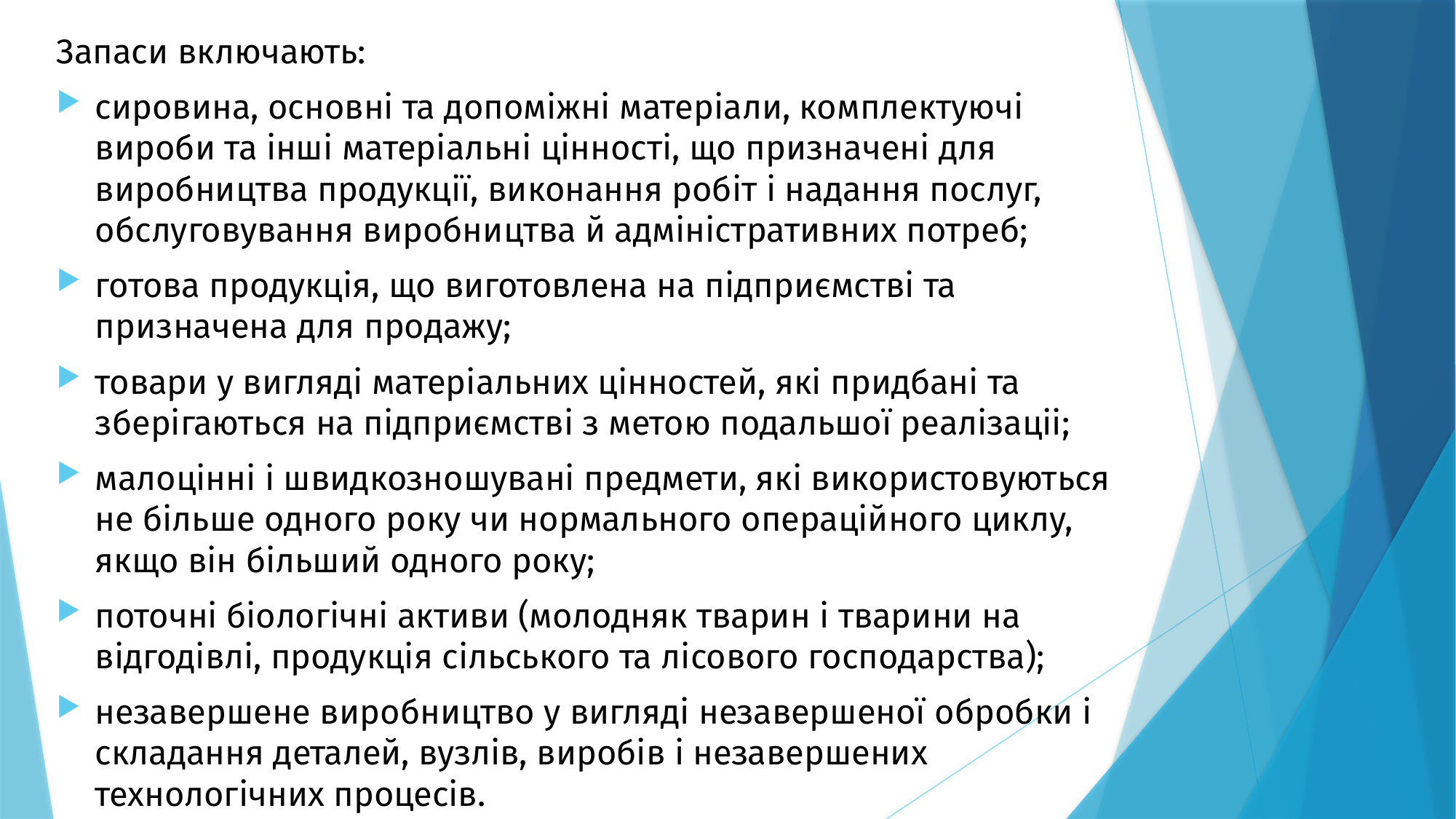

Запаси включають:
сировина, основнi та допомiжнi матерiали, комплектуючi вироби та iншi матерiальнi цiнностi, що призначенi для виробництва продукцiї, виконання робiт i надання послуг, обслуговування виробництва й адмiнiстративних потреб;
готова продукцiя, що виготовлена на пiдприємствi та призначена для продажу;
товари у виглядi матерiальних цiнностей, якi придбанi та зберiгаються на пiдприємствi з метою подальшої реалiзацii;
малоцiннi i швидкозношуванi предмети, якi використовуються не бiльше одного року чи нормального операцiйного циклу, якщо вiн бiльший одного року;
поточні біологічні активи (молодняк тварин i тварини на вiдгодiвлi, продукцiя сiльського та лiсового господарства);
незавершене виробництво у виглядi незавершеної обробки i складання деталей, вузлiв, виробiв i незавершених технологiчних процесiв.